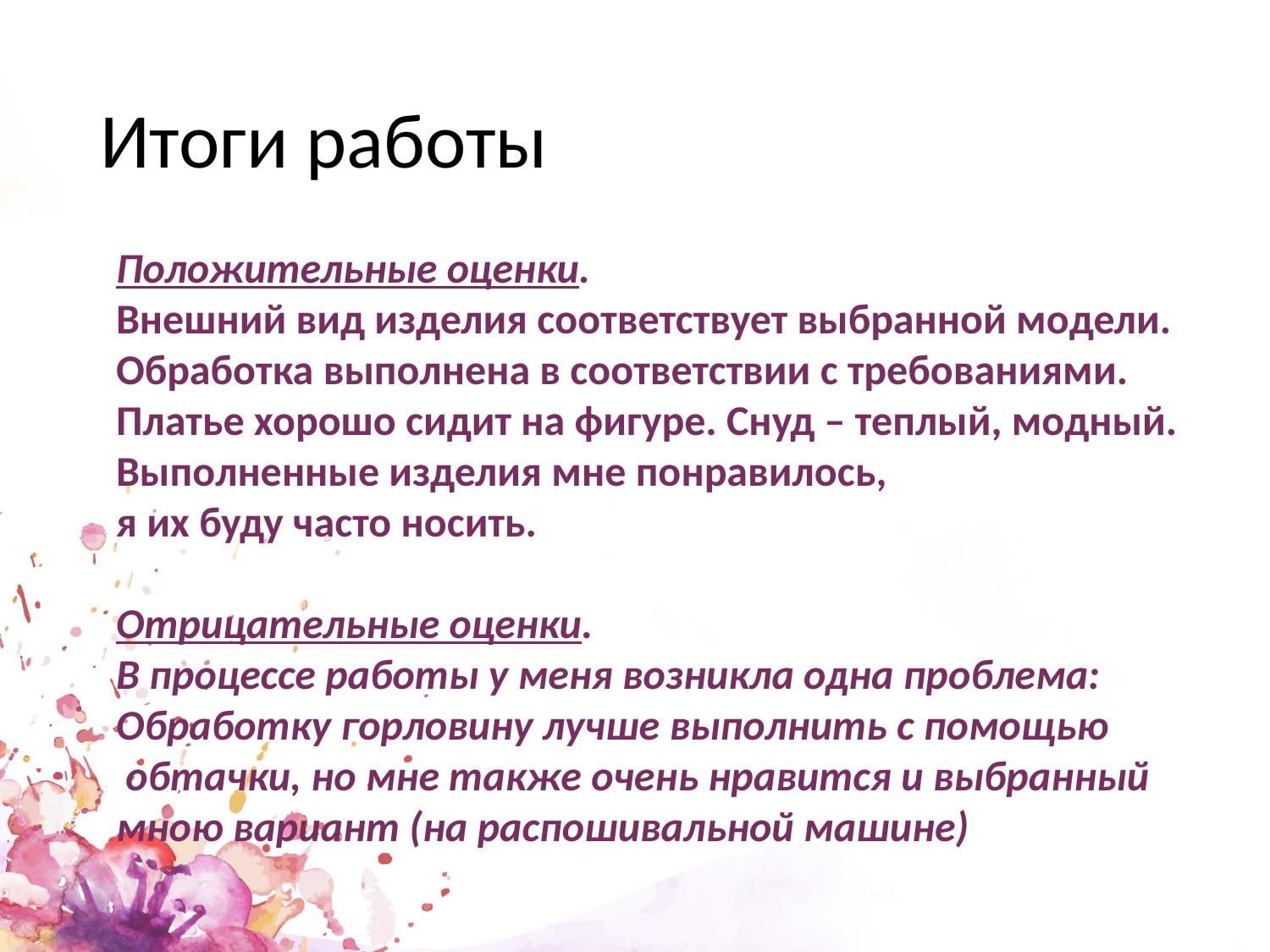

# Итоги работы
Положительные оценки.
Внешний вид изделия соответствует выбранной модели.
Обработка выполнена в соответствии с требованиями.
Платье хорошо сидит на фигуре. Снуд – теплый, модный.
Выполненные изделия мне понравилось,
я их буду часто носить.

Отрицательные оценки.
В процессе работы у меня возникла одна проблема:
Обработку горловину лучше выполнить с помощью
 обтачки, но мне также очень нравится и выбранный
мною вариант (на распошивальной машине)